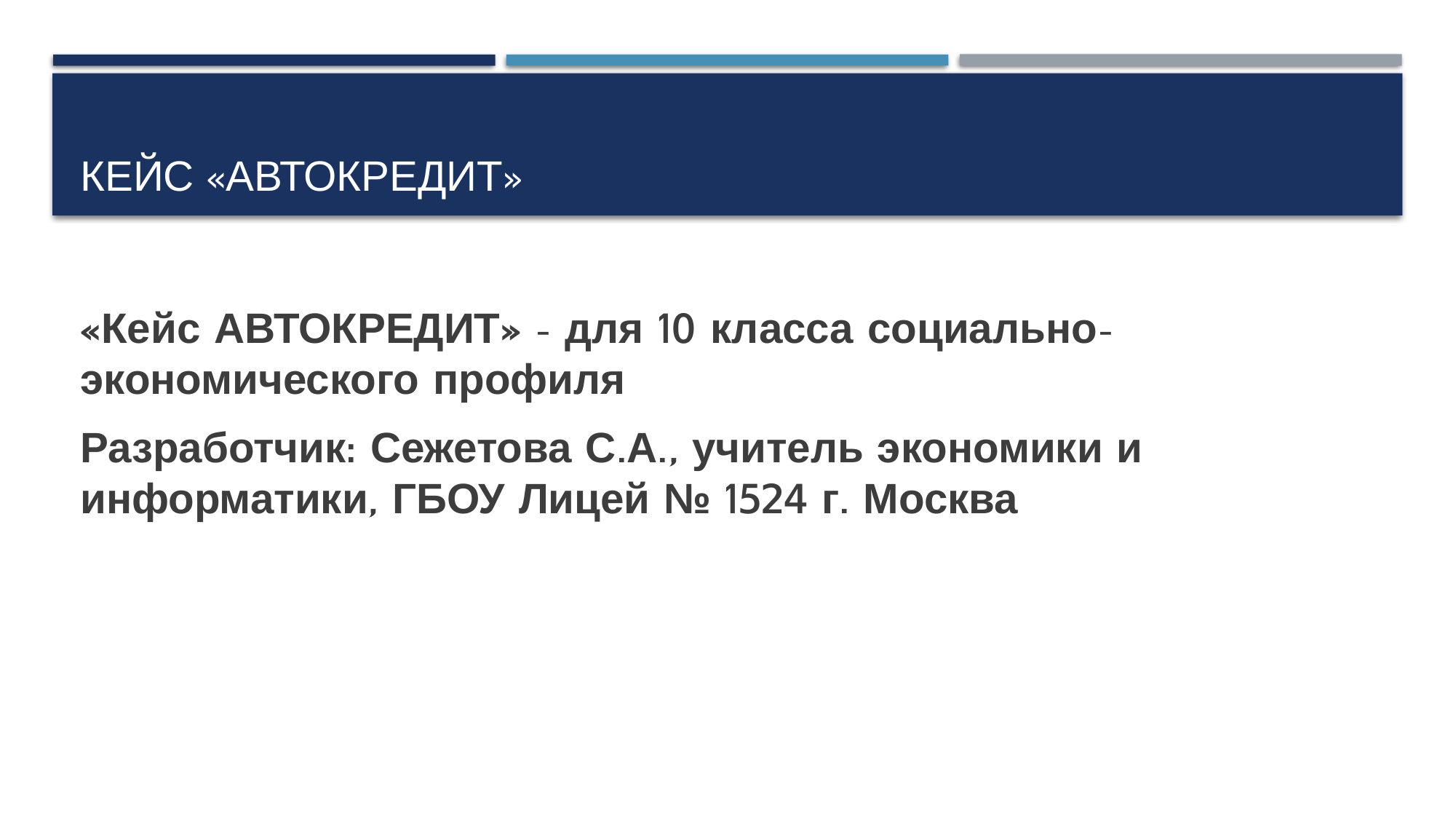

# КЕЙС «АВТОКРЕДИТ»
«Кейс АВТОКРЕДИТ» - для 10 класса социально-экономического профиля
Разработчик: Сежетова С.А., учитель экономики и информатики, ГБОУ Лицей № 1524 г. Москва